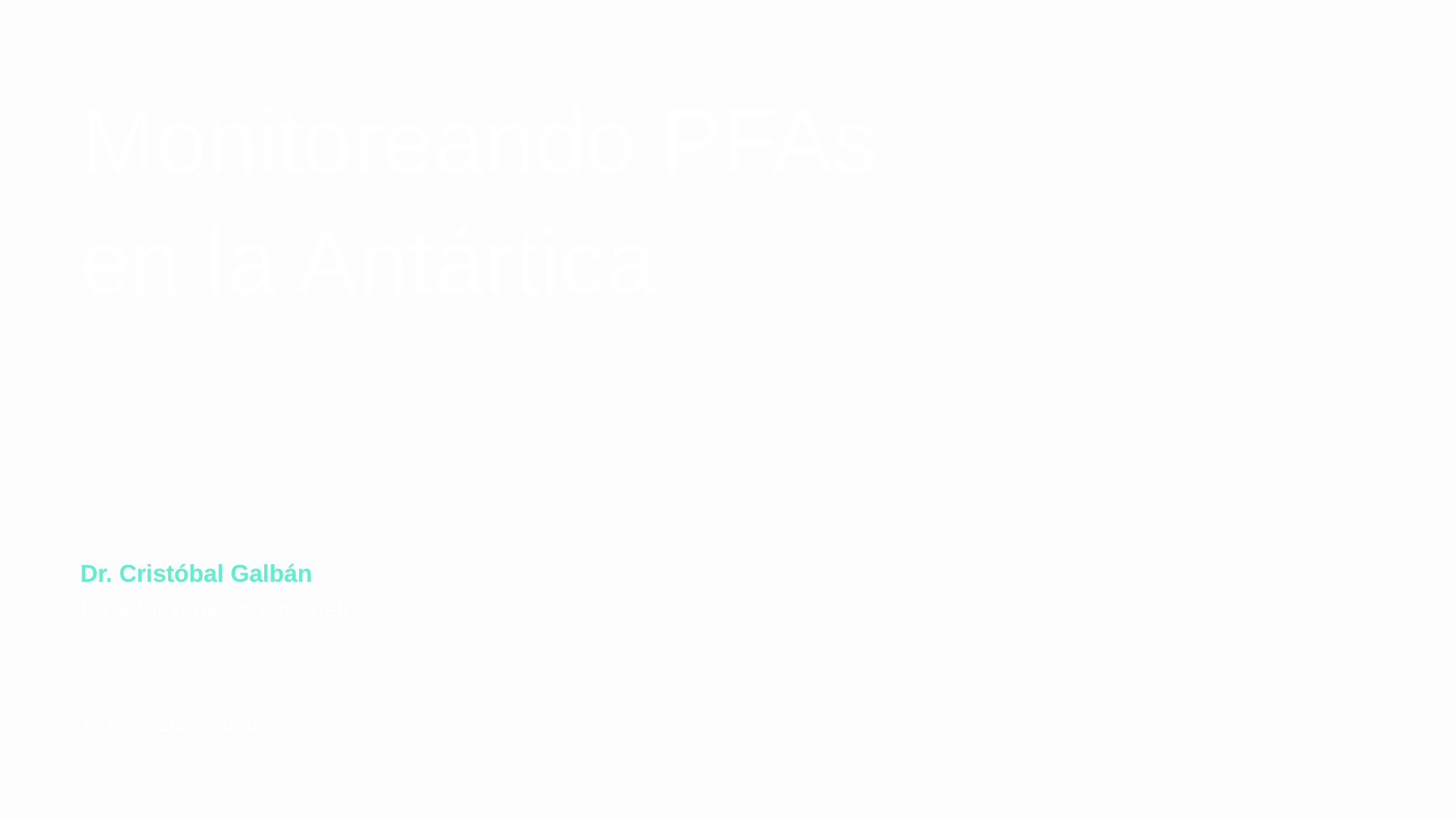

Monitoreando PFAs en la Antártica
Dr. Cristóbal Galbán
Director proyecto Icemelt
12 de marzo, 2026